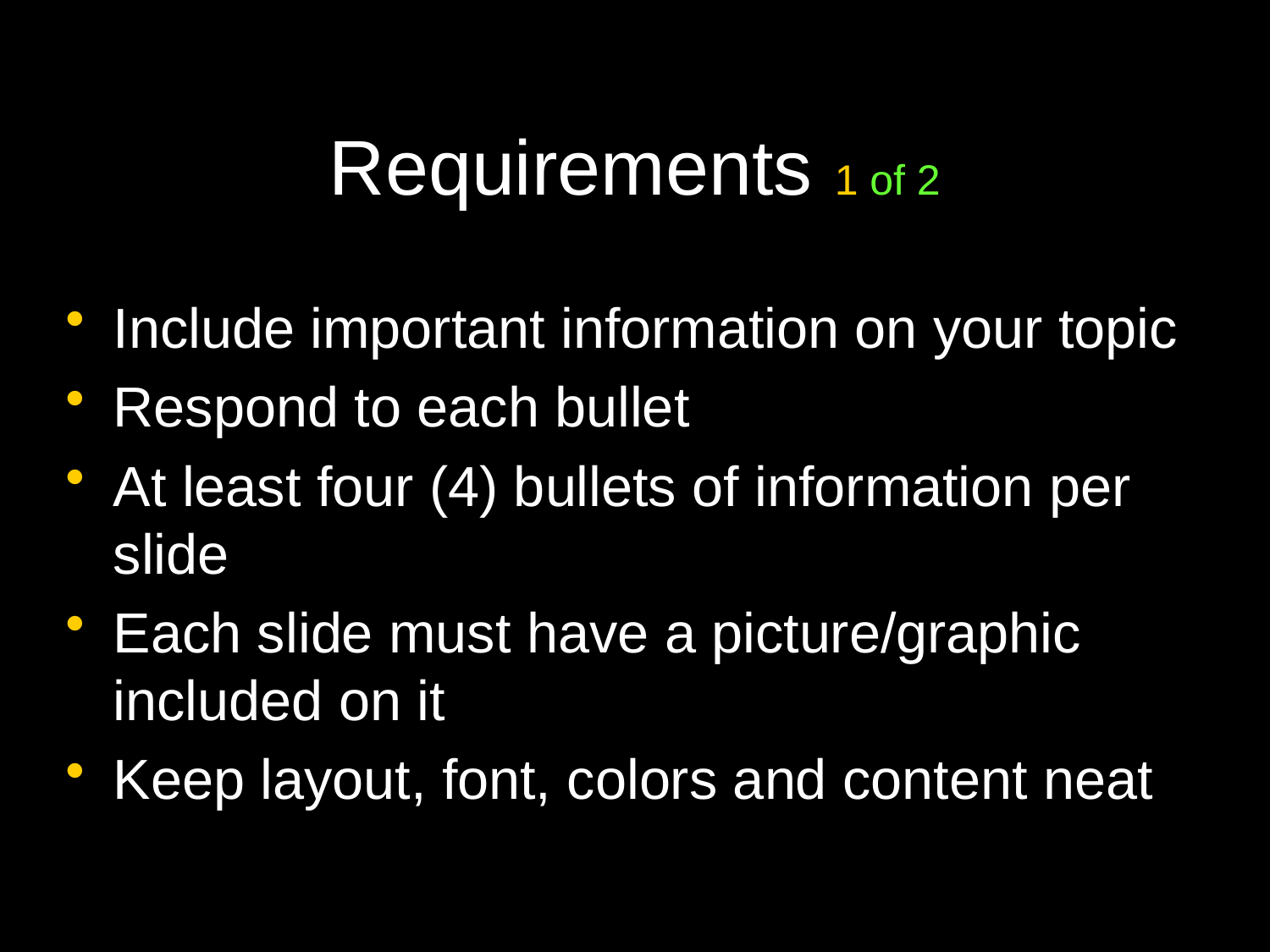

# Requirements 1 of 2
Include important information on your topic
Respond to each bullet
At least four (4) bullets of information per slide
Each slide must have a picture/graphic included on it
Keep layout, font, colors and content neat